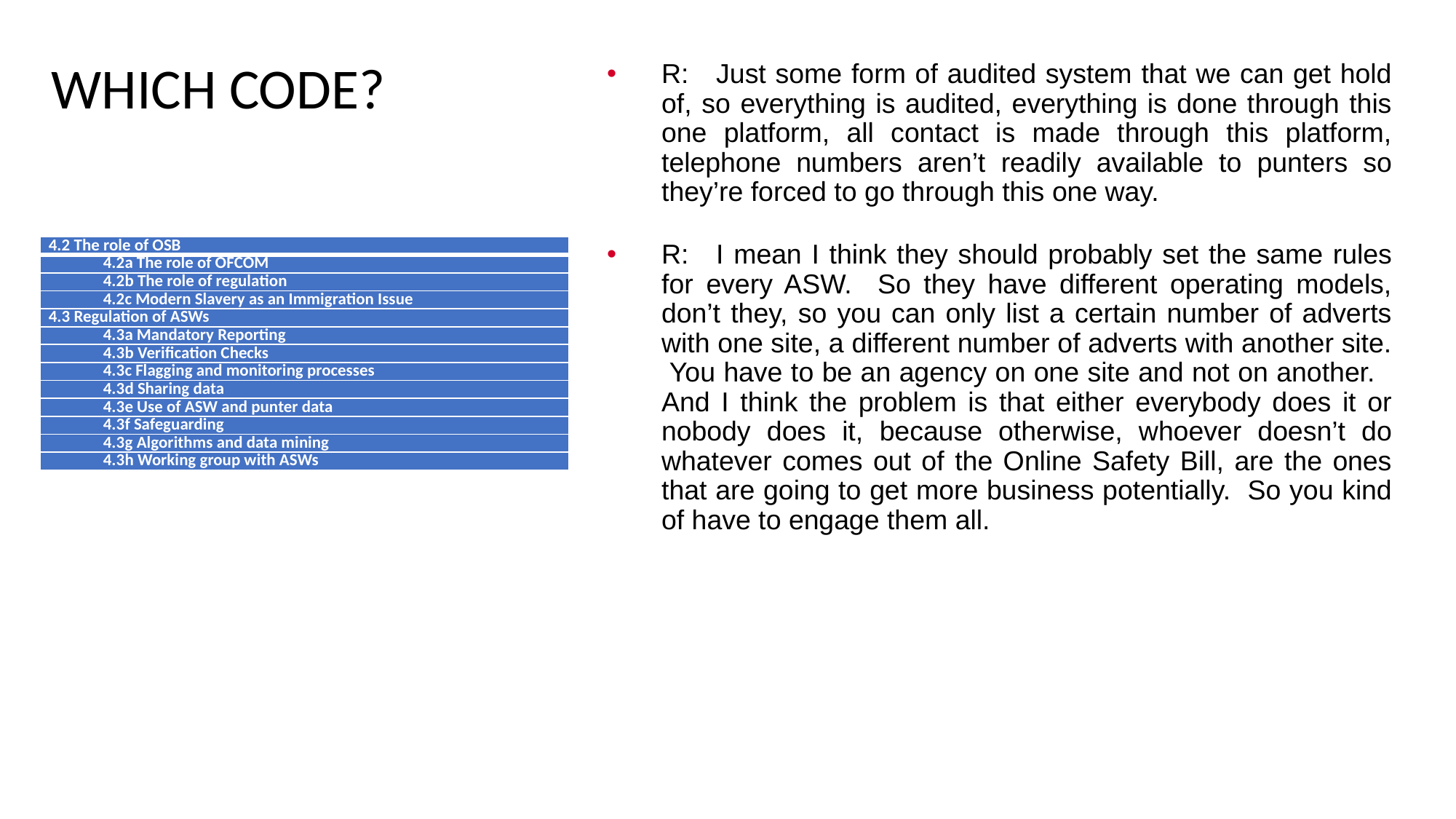

# Which code?
R:	Just some form of audited system that we can get hold of, so everything is audited, everything is done through this one platform, all contact is made through this platform, telephone numbers aren’t readily available to punters so they’re forced to go through this one way.
R:	I mean I think they should probably set the same rules for every ASW.  So they have different operating models, don’t they, so you can only list a certain number of adverts with one site, a different number of adverts with another site.  You have to be an agency on one site and not on another.   And I think the problem is that either everybody does it or nobody does it, because otherwise, whoever doesn’t do whatever comes out of the Online Safety Bill, are the ones that are going to get more business potentially.  So you kind of have to engage them all.

| 4.2 The role of OSB |
| --- |
| 4.2a The role of OFCOM |
| 4.2b The role of regulation |
| 4.2c Modern Slavery as an Immigration Issue |
| 4.3 Regulation of ASWs |
| 4.3a Mandatory Reporting |
| 4.3b Verification Checks |
| 4.3c Flagging and monitoring processes |
| 4.3d Sharing data |
| 4.3e Use of ASW and punter data |
| 4.3f Safeguarding |
| 4.3g Algorithms and data mining |
| 4.3h Working group with ASWs |